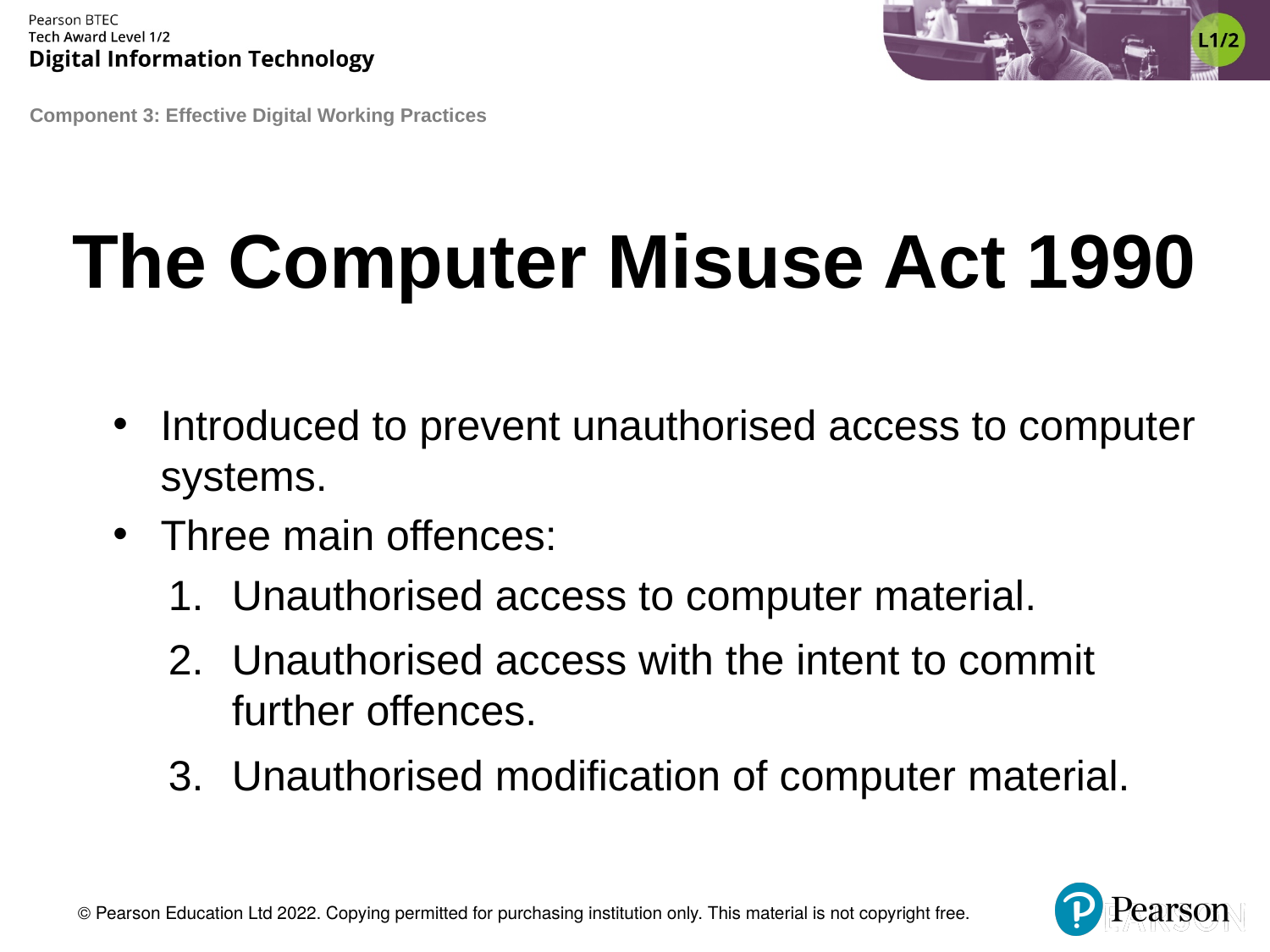

# The Computer Misuse Act 1990
Introduced to prevent unauthorised access to computer systems.
Three main offences:
Unauthorised access to computer material.
Unauthorised access with the intent to commit further offences.
Unauthorised modification of computer material.
© Pearson Education Ltd 2022. Copying permitted for purchasing institution only. This material is not copyright free.